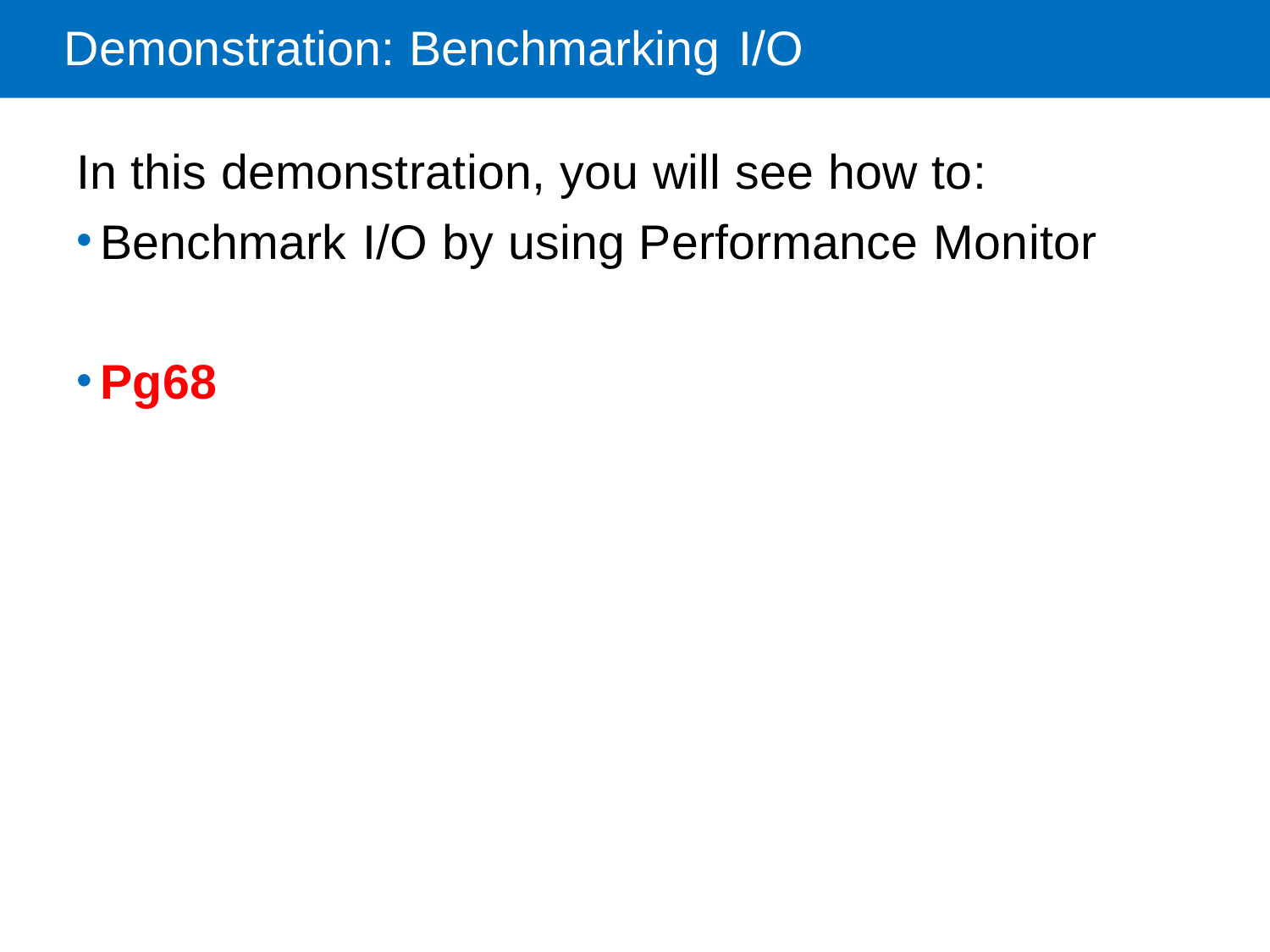

Demonstration: Benchmarking I/O

In this demonstration, you will see how to:
Benchmark I/O by using Performance Monitor

Pg68